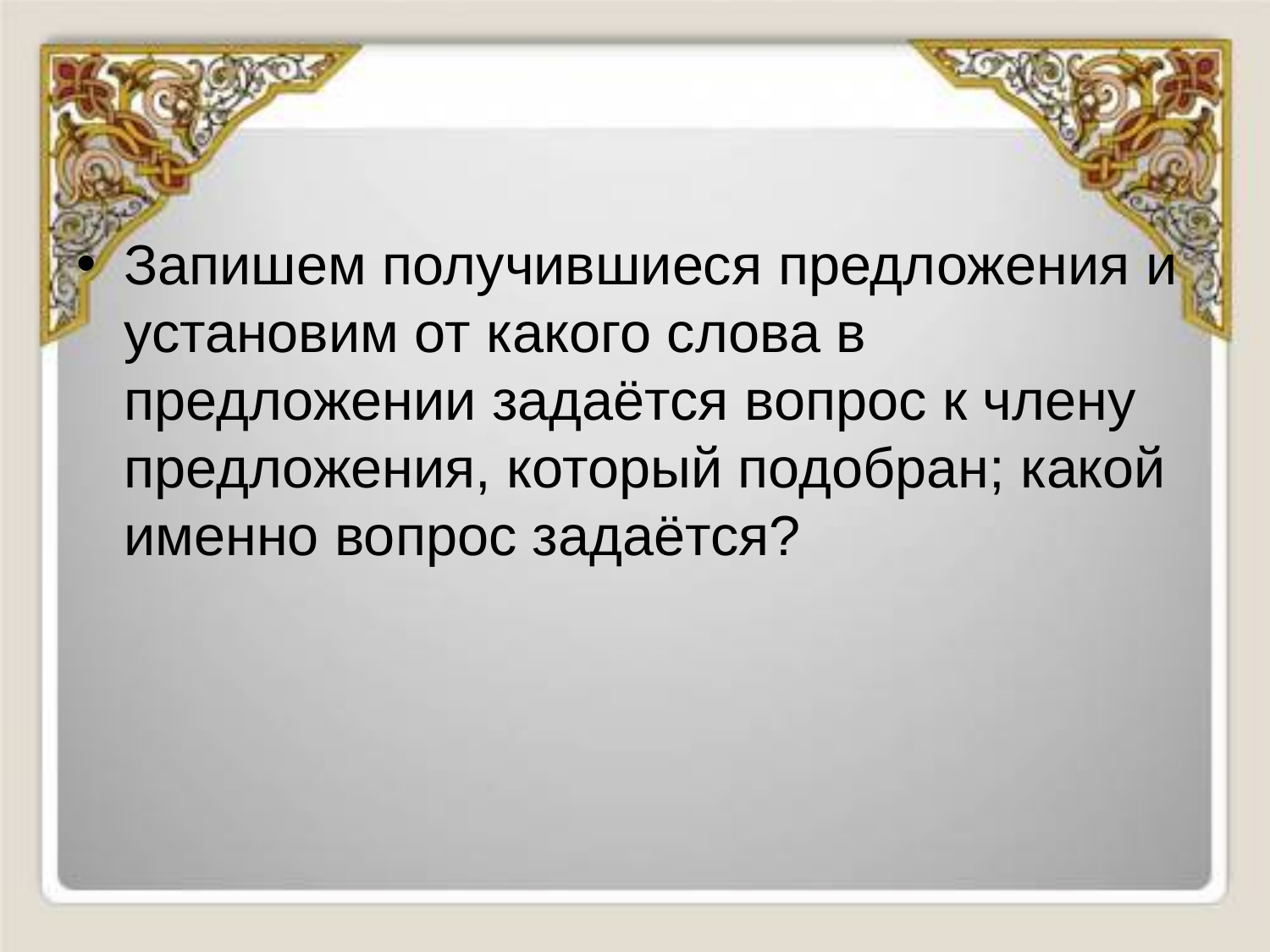

#
Запишем получившиеся предложения и установим от какого слова в предложении задаётся вопрос к члену предложения, который подобран; какой именно вопрос задаётся?